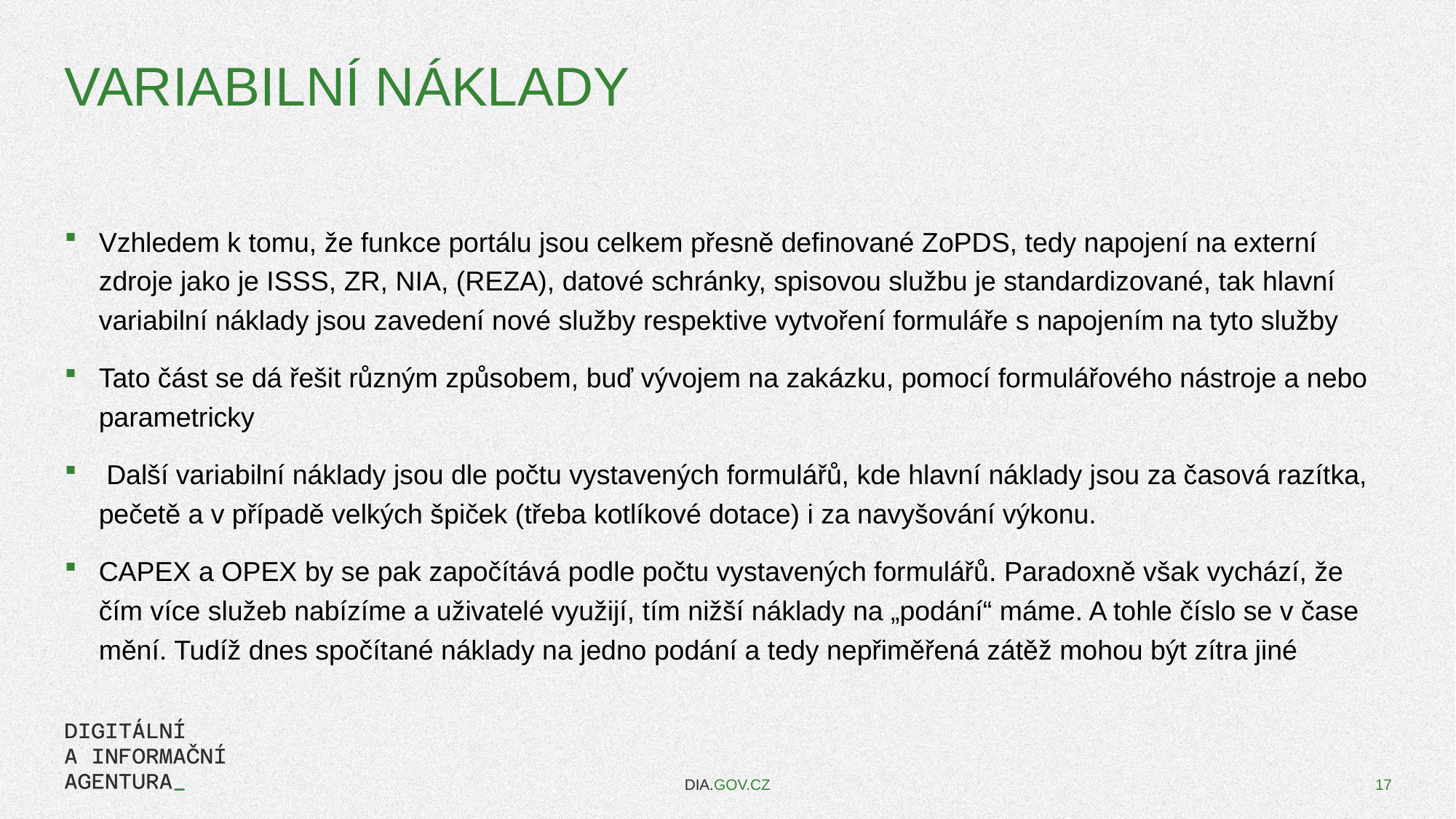

# Variabilní náklady
Vzhledem k tomu, že funkce portálu jsou celkem přesně definované ZoPDS, tedy napojení na externí zdroje jako je ISSS, ZR, NIA, (REZA), datové schránky, spisovou službu je standardizované, tak hlavní variabilní náklady jsou zavedení nové služby respektive vytvoření formuláře s napojením na tyto služby
Tato část se dá řešit různým způsobem, buď vývojem na zakázku, pomocí formulářového nástroje a nebo parametricky
 Další variabilní náklady jsou dle počtu vystavených formulářů, kde hlavní náklady jsou za časová razítka, pečetě a v případě velkých špiček (třeba kotlíkové dotace) i za navyšování výkonu.
CAPEX a OPEX by se pak započítává podle počtu vystavených formulářů. Paradoxně však vychází, že čím více služeb nabízíme a uživatelé využijí, tím nižší náklady na „podání“ máme. A tohle číslo se v čase mění. Tudíž dnes spočítané náklady na jedno podání a tedy nepřiměřená zátěž mohou být zítra jiné
DIA.GOV.CZ
17